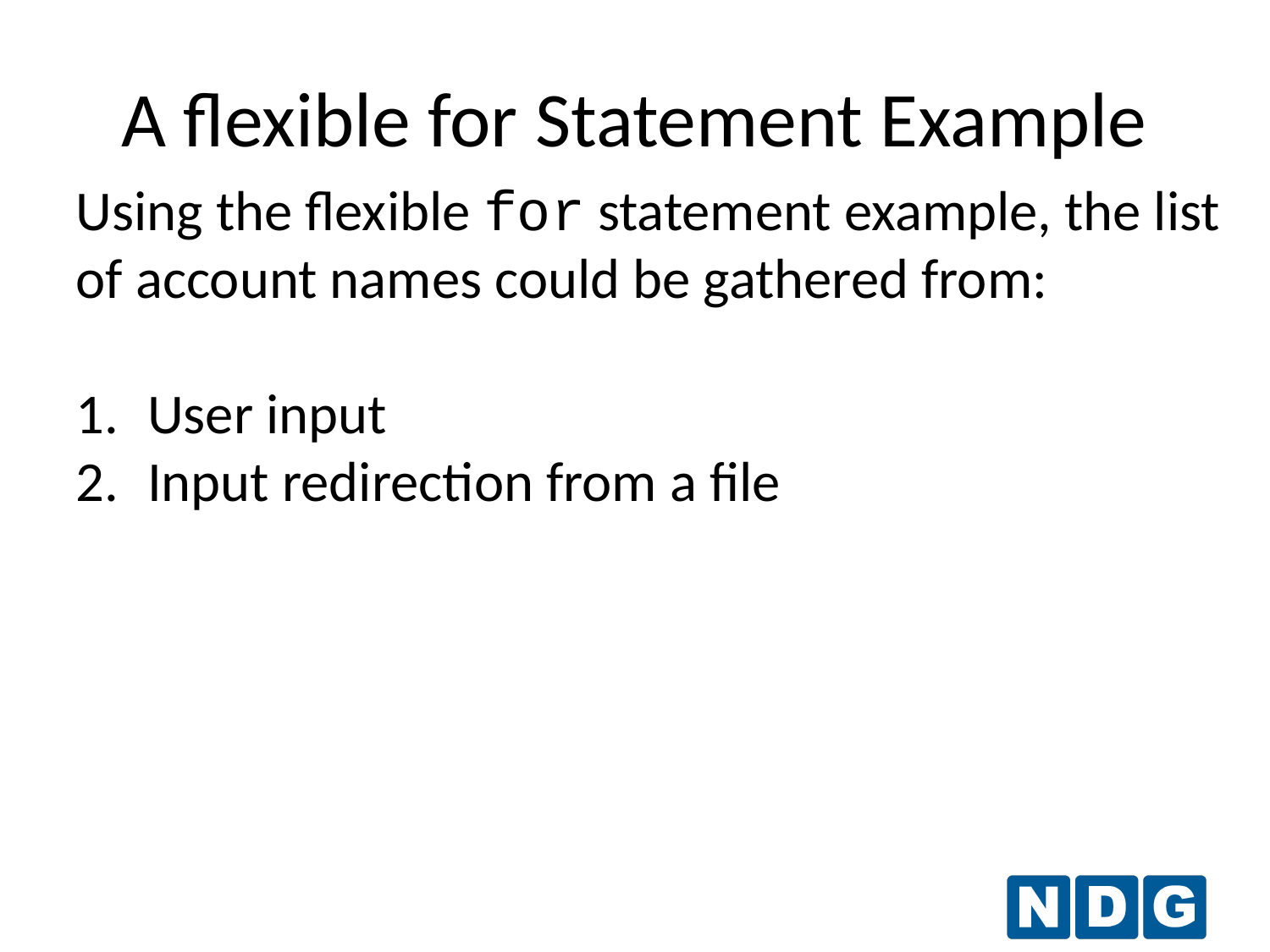

A flexible for Statement Example
Using the flexible for statement example, the list of account names could be gathered from:

User input
Input redirection from a file